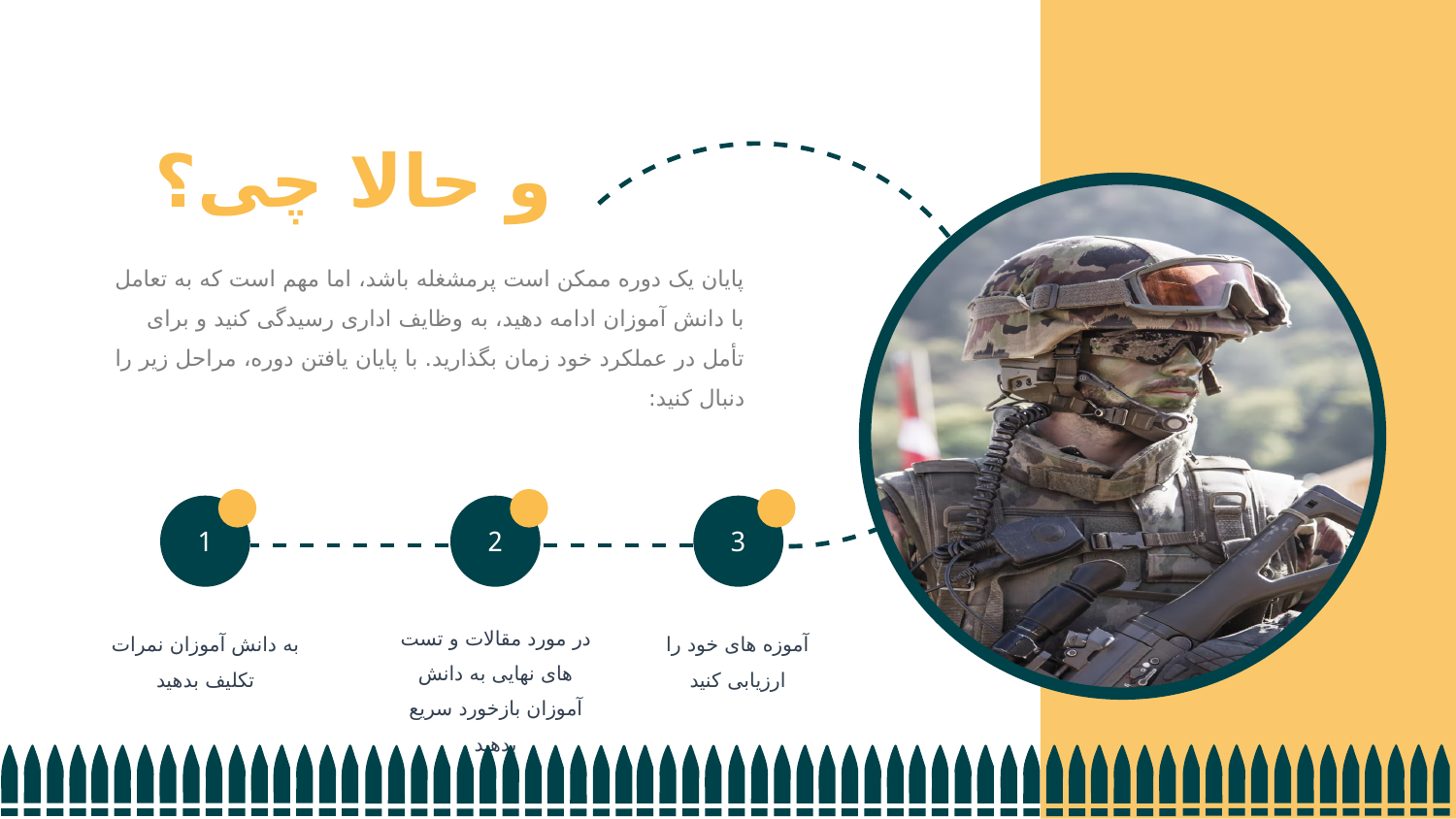

# و حالا چی؟

پایان یک دوره ممکن است پرمشغله باشد، اما مهم است که به تعامل با دانش آموزان ادامه دهید، به وظایف اداری رسیدگی کنید و برای تأمل در عملکرد خود زمان بگذارید. با پایان یافتن دوره، مراحل زیر را دنبال کنید:

1
2
3
در مورد مقالات و تست های نهایی به دانش آموزان بازخورد سریع بدهید
به دانش آموزان نمرات تکلیف بدهید
آموزه های خود را ارزیابی کنید